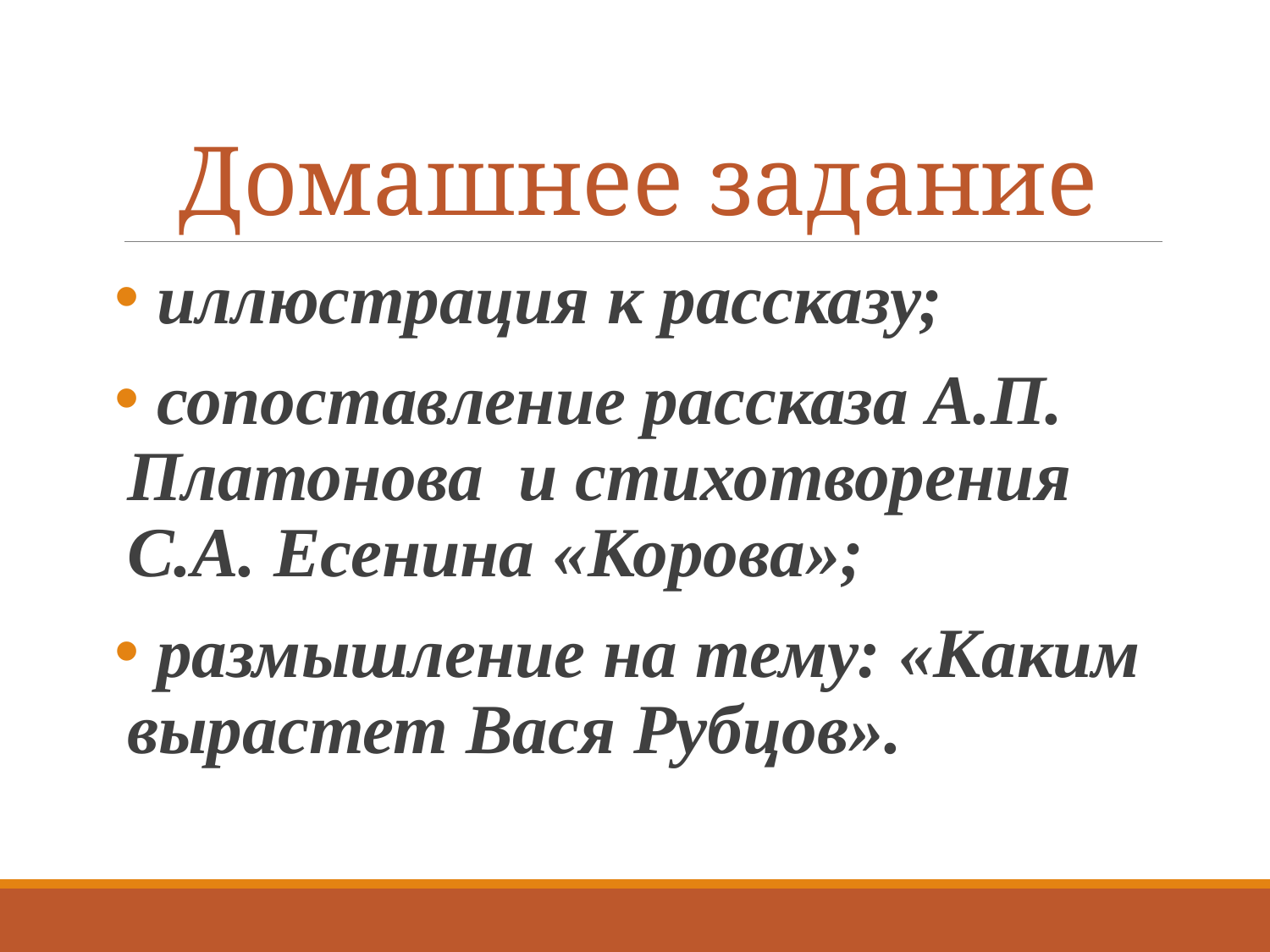

# Домашнее задание
 иллюстрация к рассказу;
 сопоставление рассказа А.П. Платонова  и стихотворения С.А. Есенина «Корова»;
 размышление на тему: «Каким вырастет Вася Рубцов».